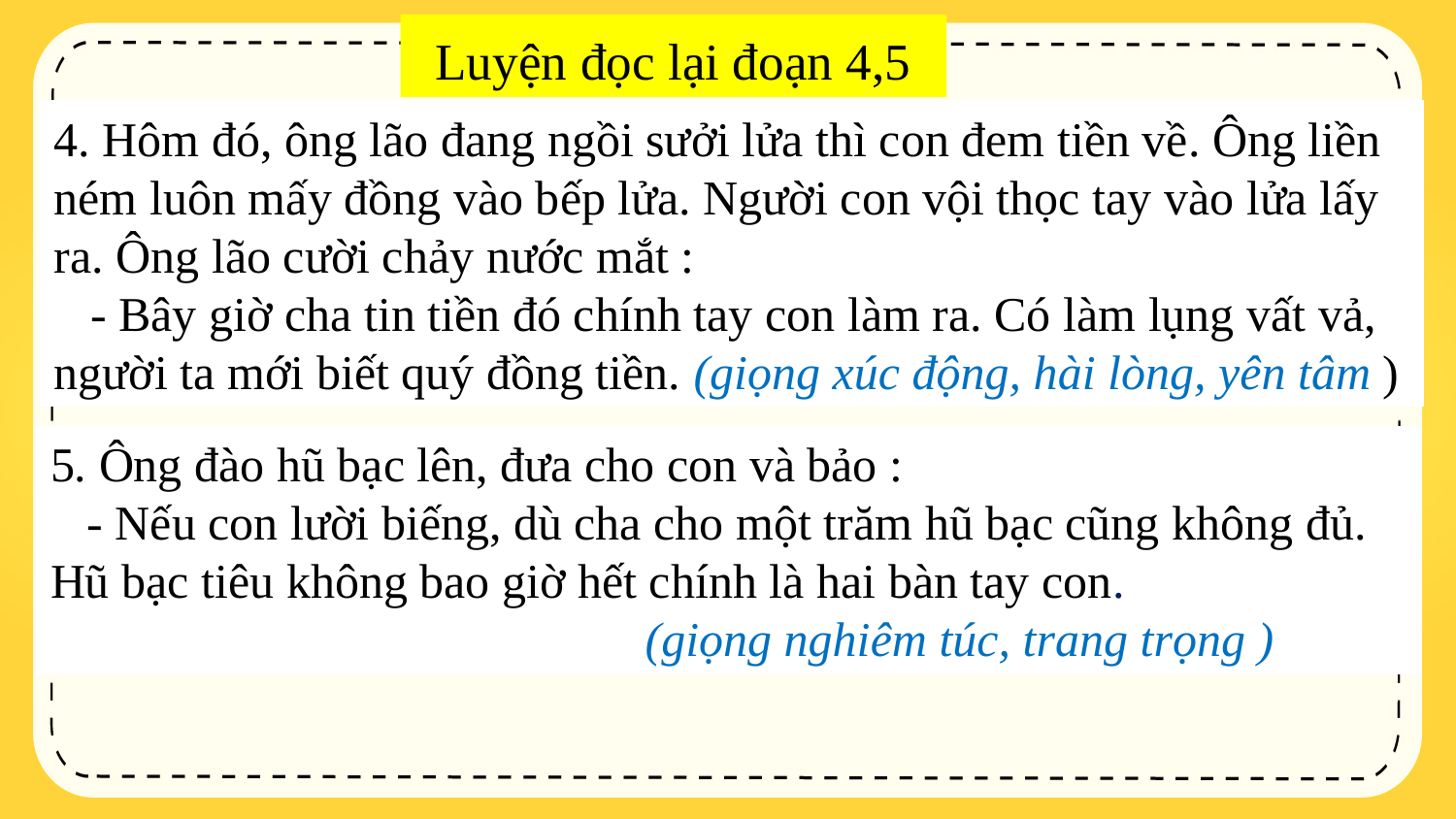

Luyện đọc lại đoạn 4,5
4. Hôm đó, ông lão đang ngồi sưởi lửa thì con đem tiền về. Ông liền ném luôn mấy đồng vào bếp lửa. Người con vội thọc tay vào lửa lấy ra. Ông lão cười chảy nước mắt :
   - Bây giờ cha tin tiền đó chính tay con làm ra. Có làm lụng vất vả, người ta mới biết quý đồng tiền. (giọng xúc động, hài lòng, yên tâm )
5. Ông đào hũ bạc lên, đưa cho con và bảo :
   - Nếu con lười biếng, dù cha cho một trăm hũ bạc cũng không đủ. Hũ bạc tiêu không bao giờ hết chính là hai bàn tay con.
                                                 (giọng nghiêm túc, trang trọng )